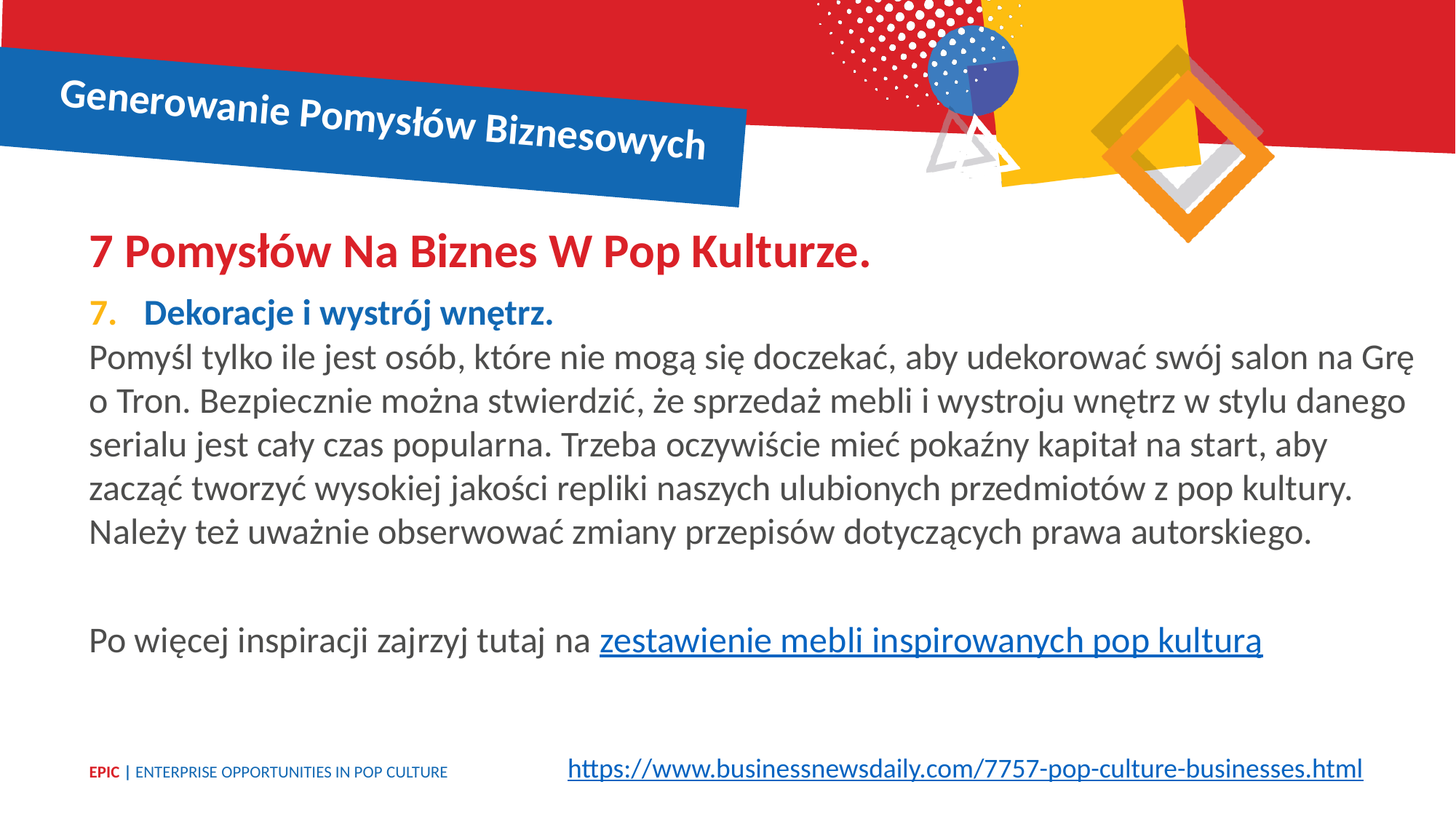

Generowanie Pomysłów Biznesowych
7 Pomysłów Na Biznes W Pop Kulturze.
Dekoracje i wystrój wnętrz.
Pomyśl tylko ile jest osób, które nie mogą się doczekać, aby udekorować swój salon na Grę o Tron. Bezpiecznie można stwierdzić, że sprzedaż mebli i wystroju wnętrz w stylu danego serialu jest cały czas popularna. Trzeba oczywiście mieć pokaźny kapitał na start, aby zacząć tworzyć wysokiej jakości repliki naszych ulubionych przedmiotów z pop kultury. Należy też uważnie obserwować zmiany przepisów dotyczących prawa autorskiego.

Po więcej inspiracji zajrzyj tutaj na zestawienie mebli inspirowanych pop kulturą
https://www.businessnewsdaily.com/7757-pop-culture-businesses.html